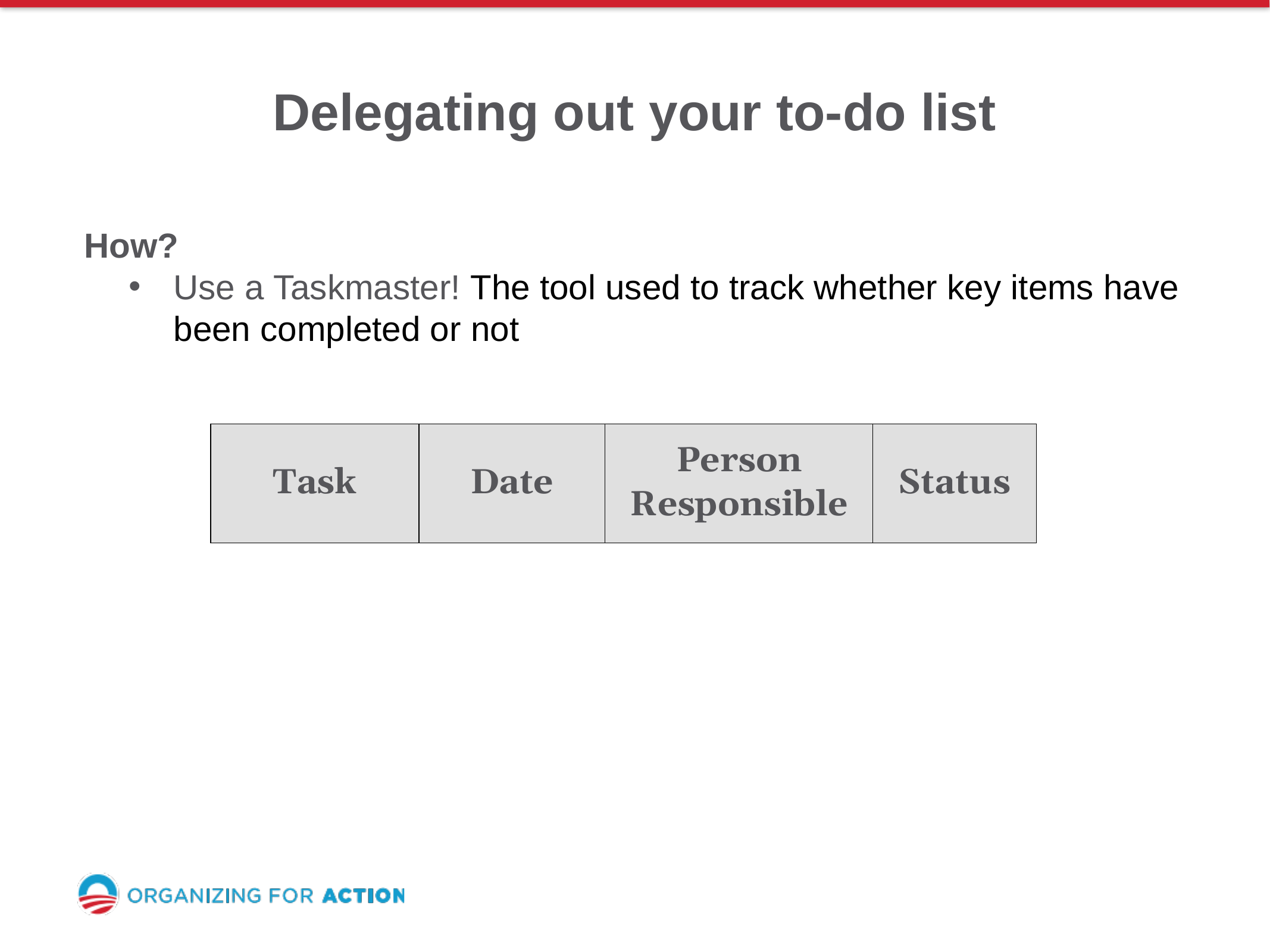

Delegating out your to-do list
How?
Use a Taskmaster! The tool used to track whether key items have been completed or not

| Task | Date | Person Responsible | Status |
| --- | --- | --- | --- |